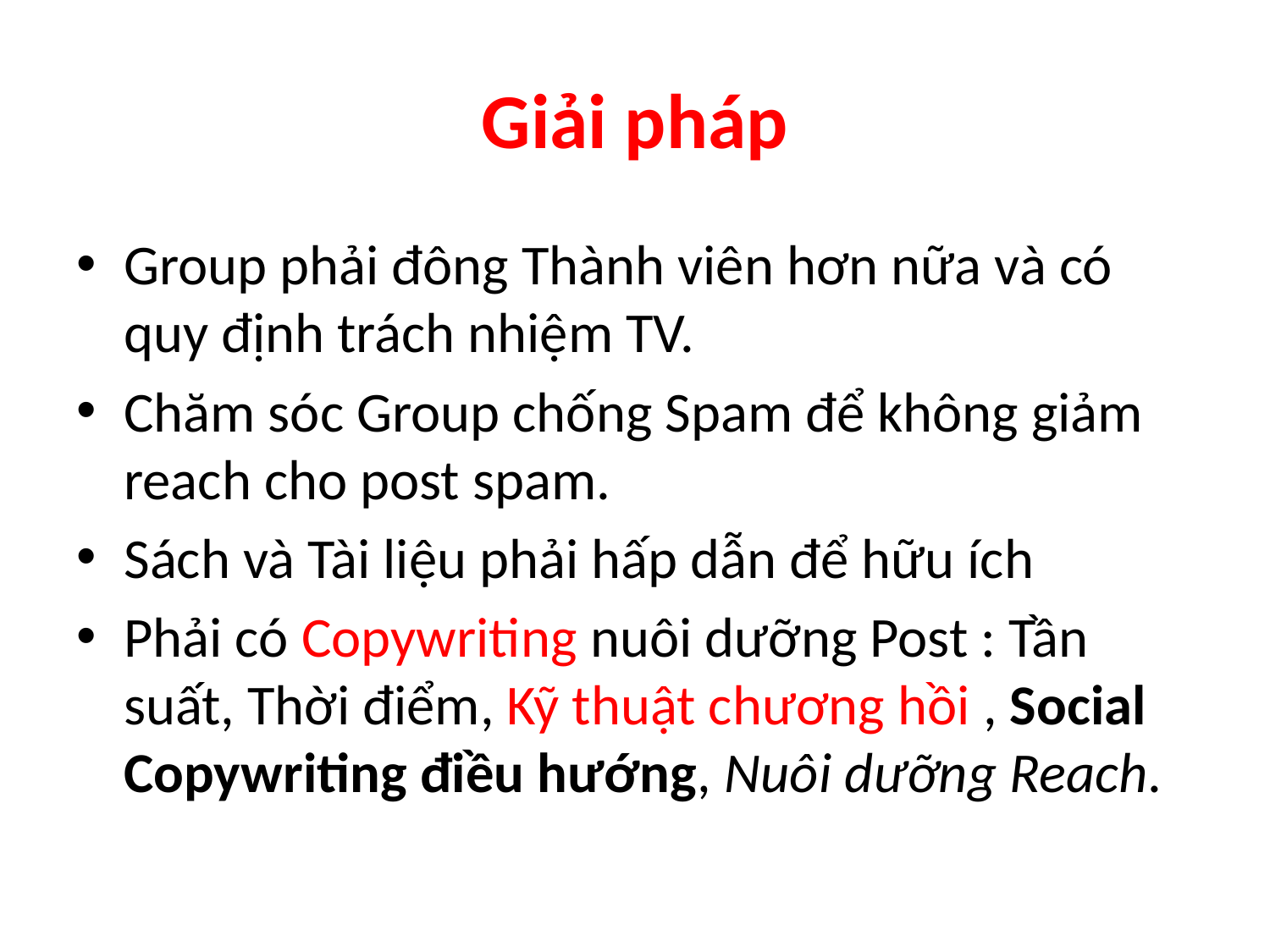

# Giải pháp
Group phải đông Thành viên hơn nữa và có quy định trách nhiệm TV.
Chăm sóc Group chống Spam để không giảm reach cho post spam.
Sách và Tài liệu phải hấp dẫn để hữu ích
Phải có Copywriting nuôi dưỡng Post : Tần suất, Thời điểm, Kỹ thuật chương hồi , Social Copywriting điều hướng, Nuôi dưỡng Reach.